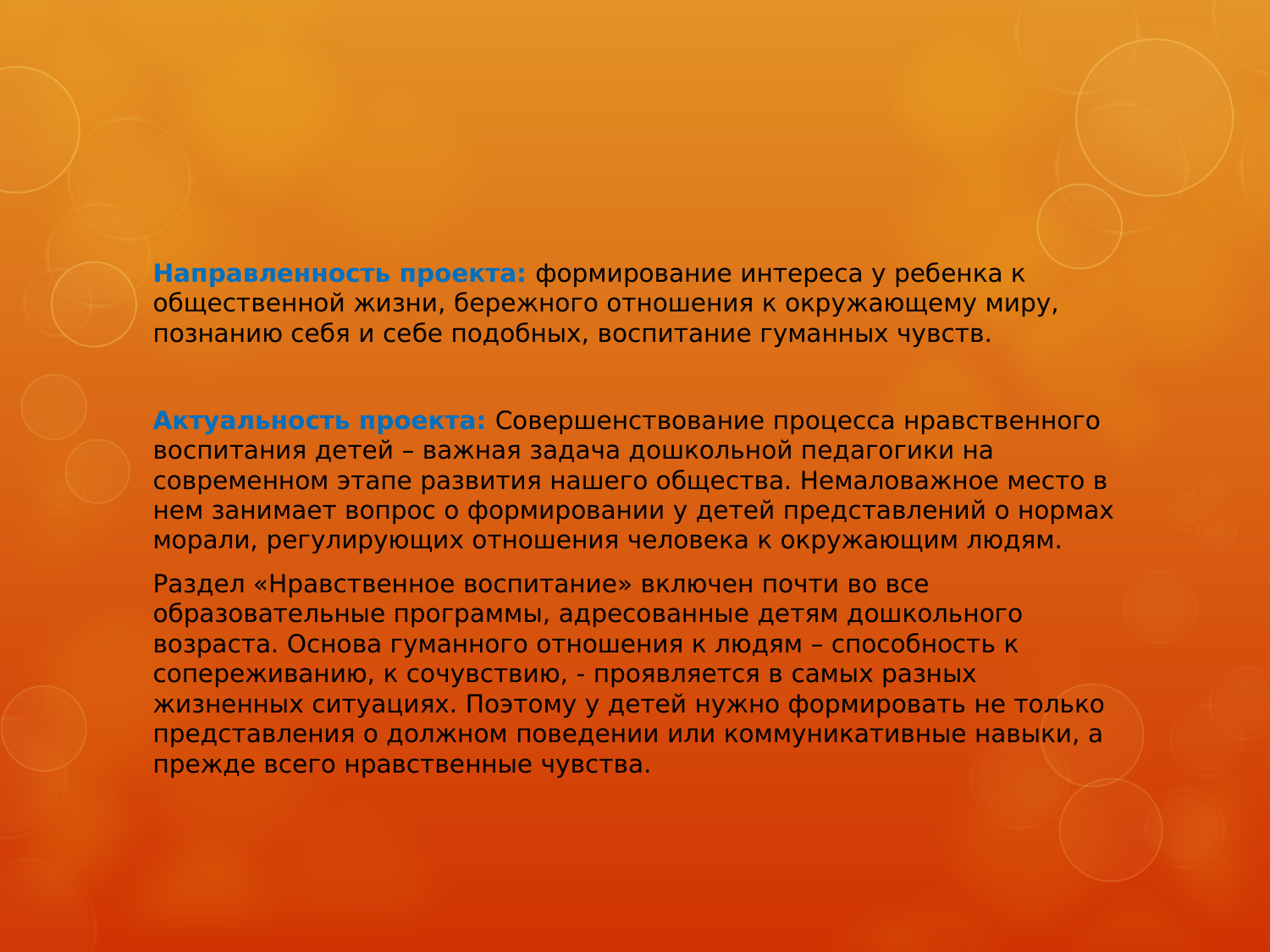

#
Направленность проекта: формирование интереса у ребенка к общественной жизни, бережного отношения к окружающему миру, познанию себя и себе подобных, воспитание гуманных чувств.

Актуальность проекта: Совершенствование процесса нравственного воспитания детей – важная задача дошкольной педагогики на современном этапе развития нашего общества. Немаловажное место в нем занимает вопрос о формировании у детей представлений о нормах морали, регулирующих отношения человека к окружающим людям.
Раздел «Нравственное воспитание» включен почти во все образовательные программы, адресованные детям дошкольного возраста. Основа гуманного отношения к людям – способность к сопереживанию, к сочувствию, - проявляется в самых разных жизненных ситуациях. Поэтому у детей нужно формировать не только представления о должном поведении или коммуникативные навыки, а прежде всего нравственные чувства.